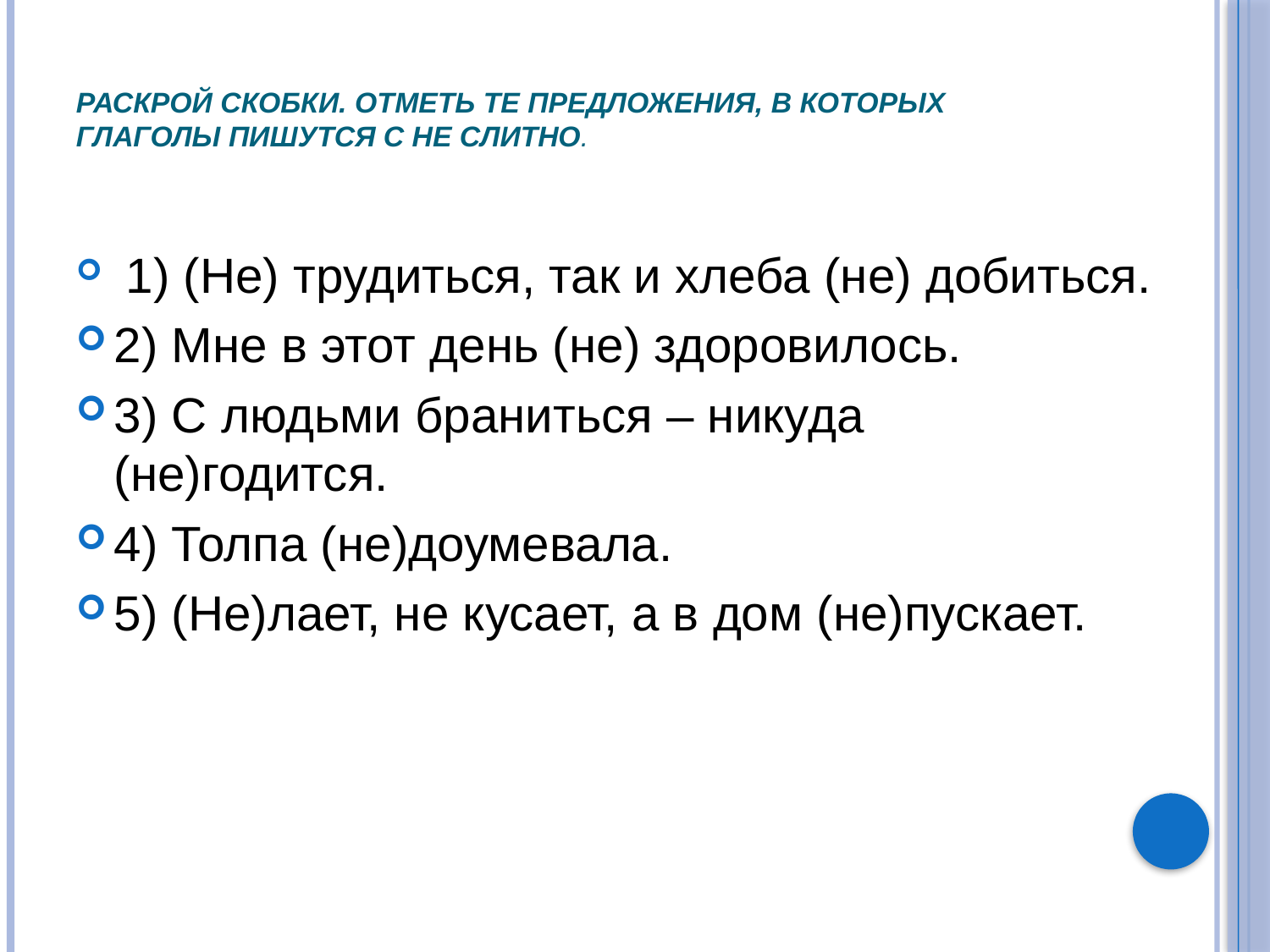

# Раскрой скобки. Отметь те предложения, в которых глаголы пишутся с не слитно.

 1) (Не) трудиться, так и хлеба (не) добиться.
2) Мне в этот день (не) здоровилось.
3) С людьми браниться – никуда (не)годится.
4) Толпа (не)доумевала.
5) (Не)лает, не кусает, а в дом (не)пускает.